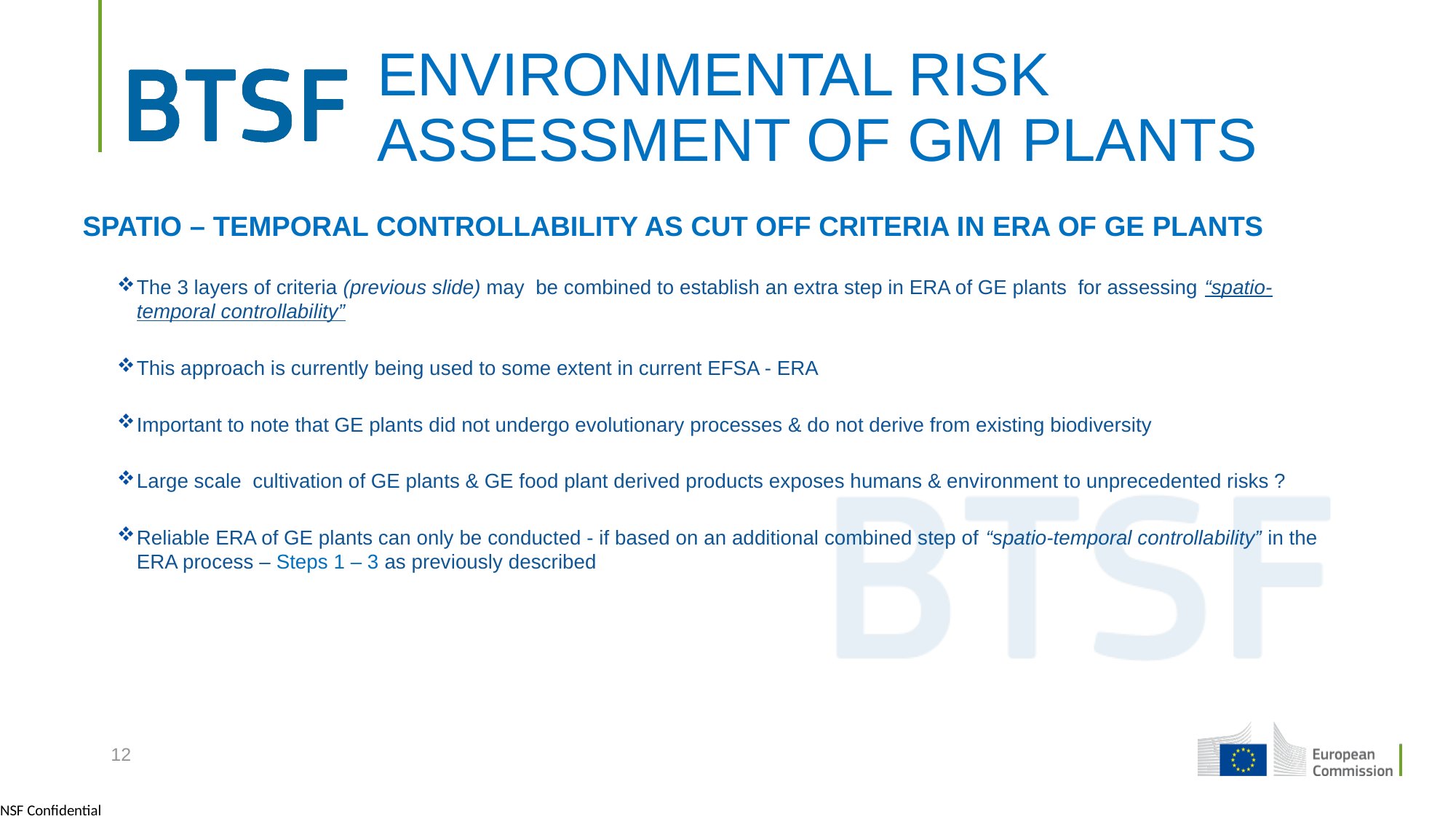

# ENVIRONMENTAL RISK ASSESSMENT OF GM PLANTS
SPATIO – TEMPORAL CONTROLLABILITY AS CUT OFF CRITERIA IN ERA OF GE PLANTS

The 3 layers of criteria (previous slide) may  be combined to establish an extra step in ERA of GE plants  for assessing “spatio-temporal controllability”

This approach is currently being used to some extent in current EFSA - ERA

Important to note that GE plants did not undergo evolutionary processes & do not derive from existing biodiversity

Large scale  cultivation of GE plants & GE food plant derived products exposes humans & environment to unprecedented risks ?

Reliable ERA of GE plants can only be conducted - if based on an additional combined step of “spatio-temporal controllability” in the ERA process – Steps 1 – 3 as previously described

12